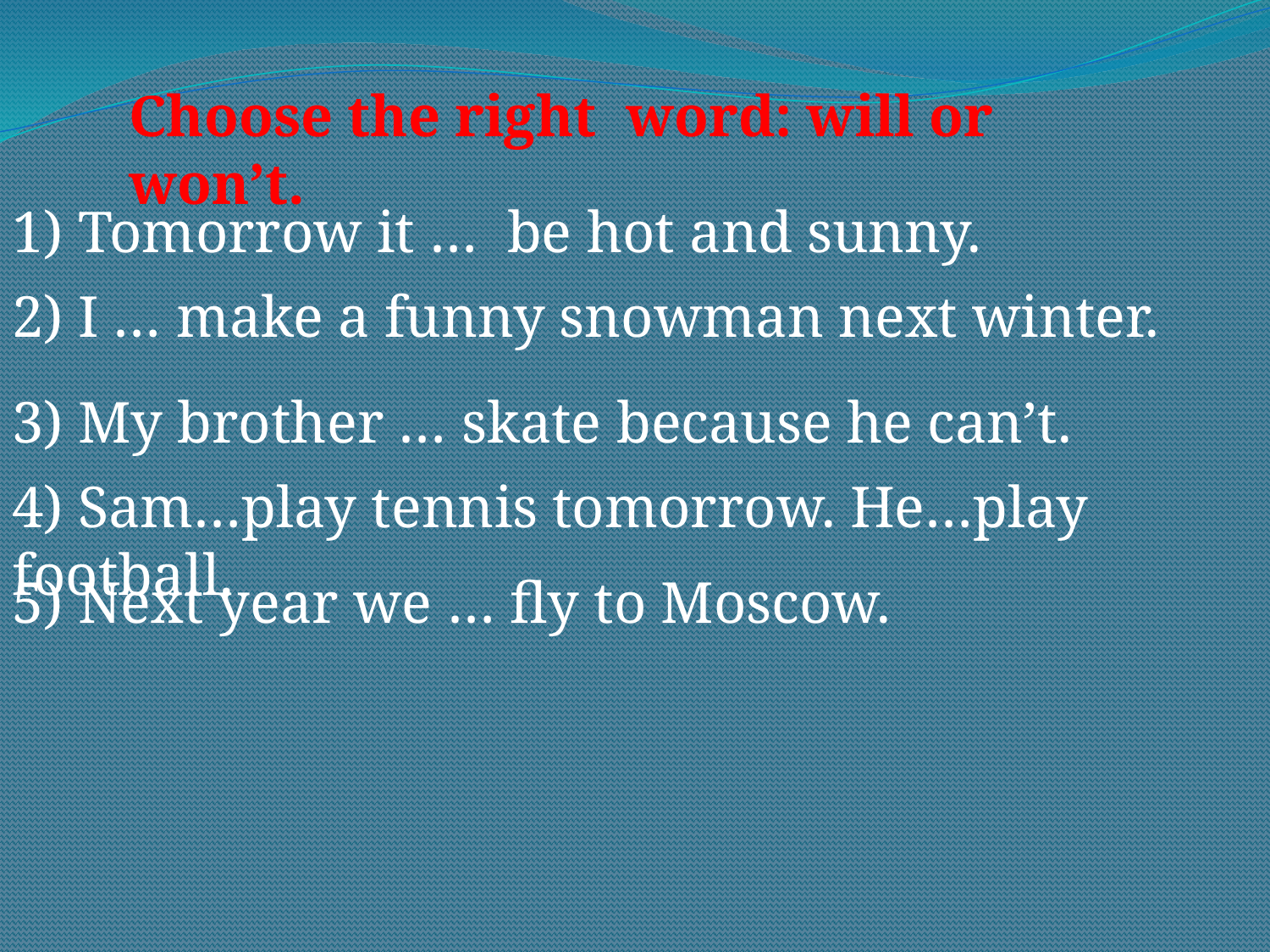

Choose the right  word: will or won’t.
1) Tomorrow it …  be hot and sunny.
2) I … make a funny snowman next winter.
3) My brother … skate because he can’t.
4) Sam…play tennis tomorrow. He…play football.
5) Next year we … fly to Moscow.